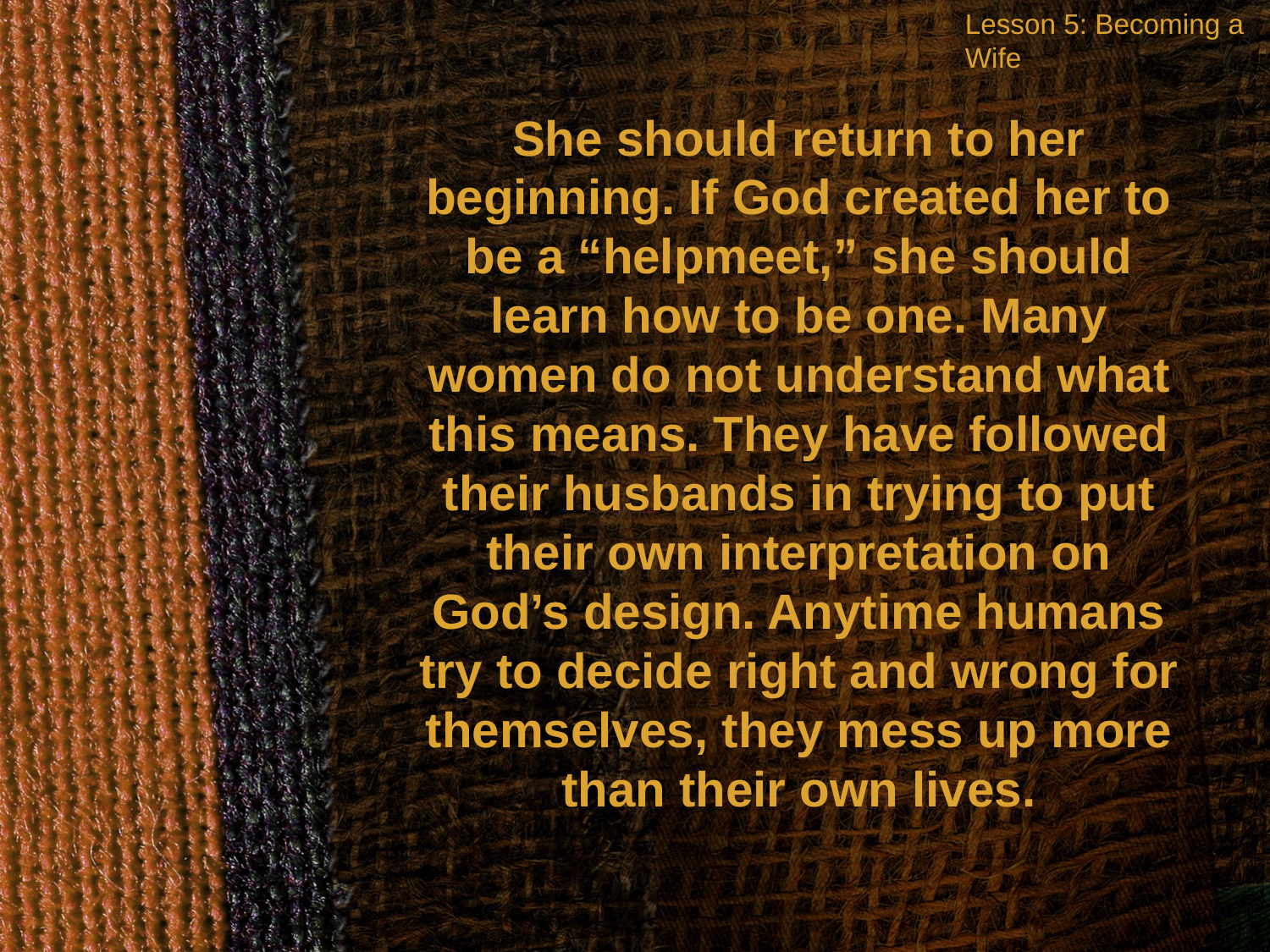

Lesson 5: Becoming a Wife
She should return to her beginning. If God created her to be a “helpmeet,” she should learn how to be one. Many women do not understand what this means. They have followed their husbands in trying to put their own interpretation on God’s design. Anytime humans try to decide right and wrong for themselves, they mess up more than their own lives.